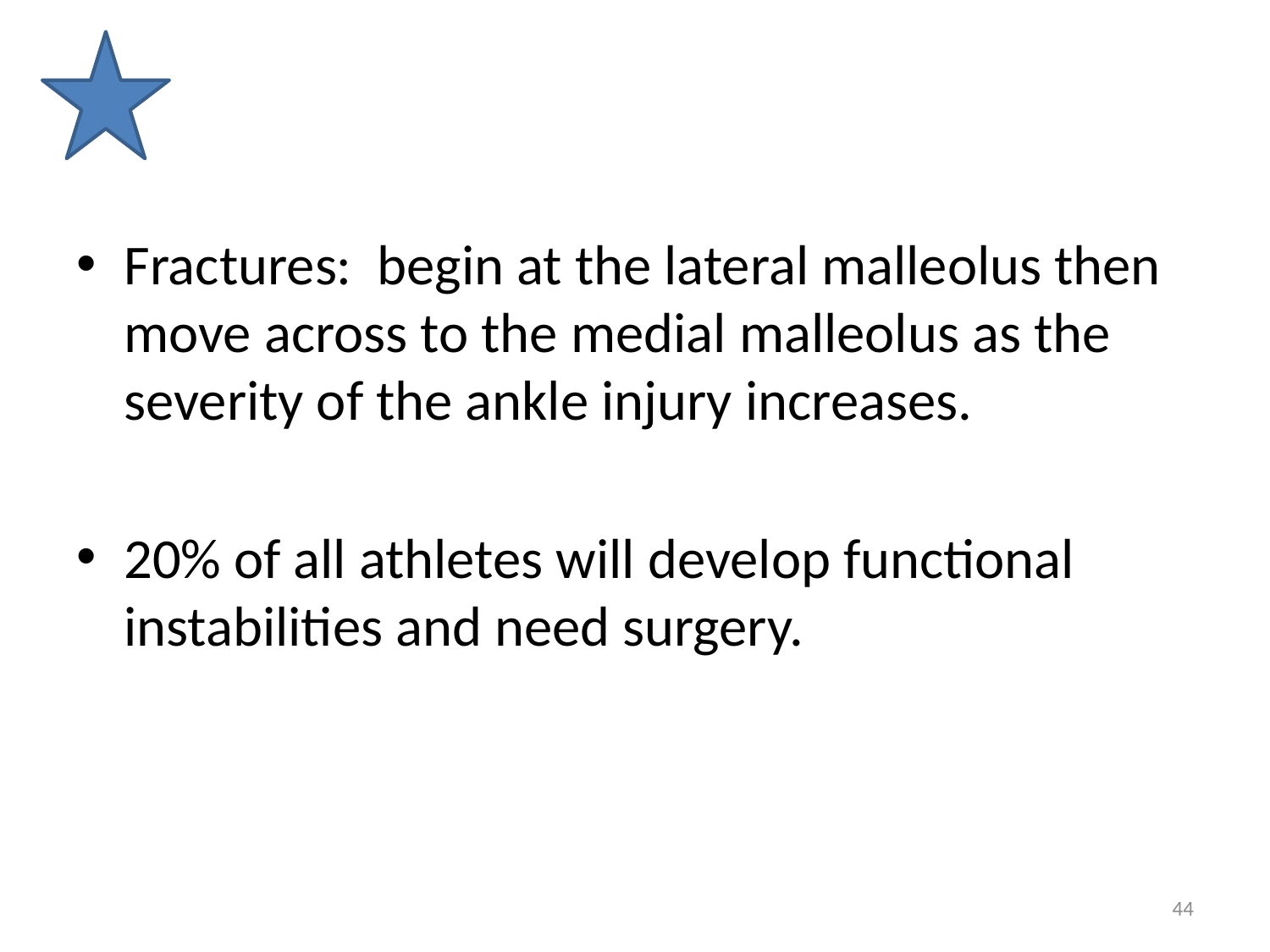

#
Fractures:  begin at the lateral malleolus then move across to the medial malleolus as the severity of the ankle injury increases.

20% of all athletes will develop functional instabilities and need surgery.
44